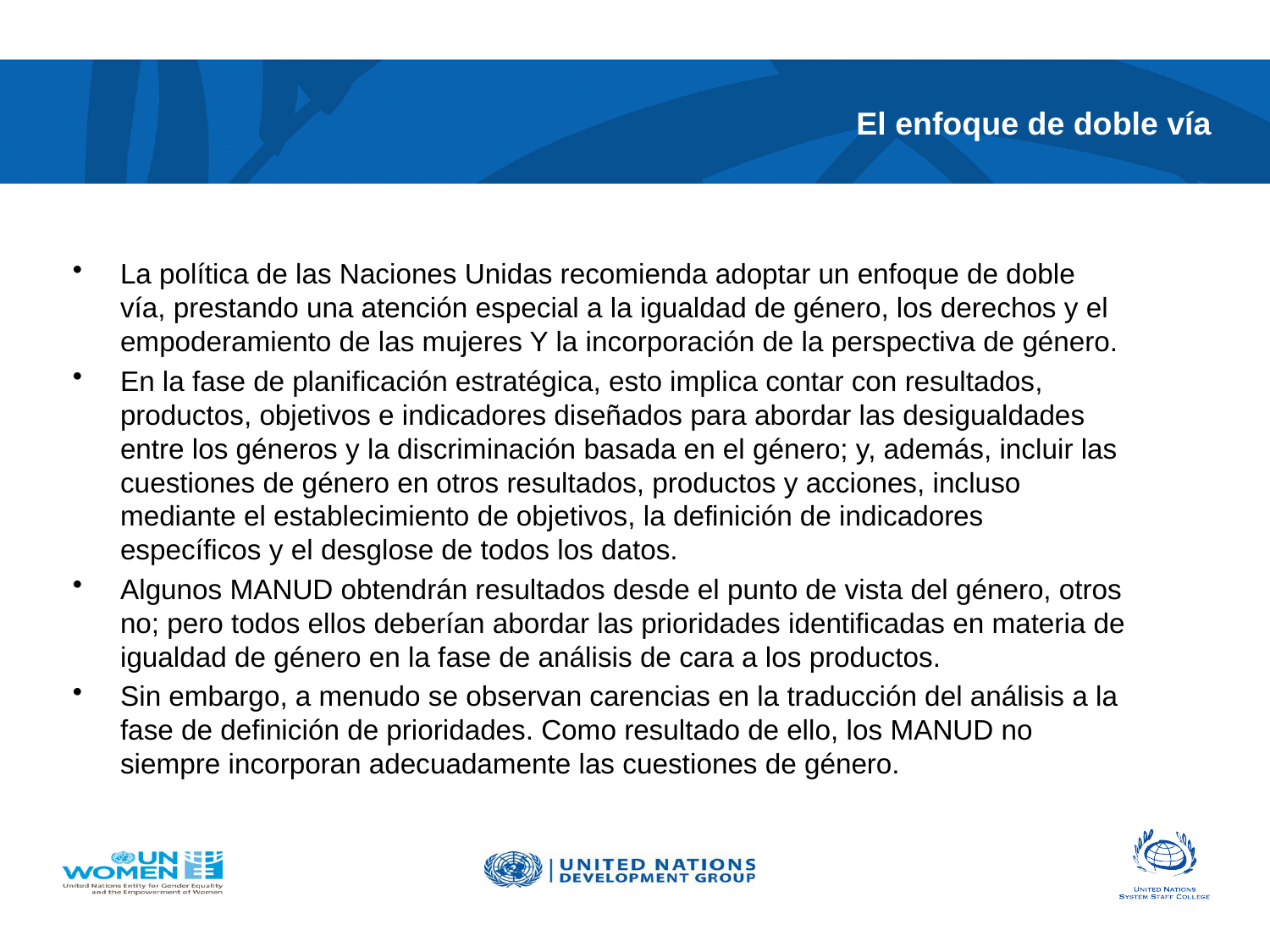

# El enfoque de doble vía
La política de las Naciones Unidas recomienda adoptar un enfoque de doble vía, prestando una atención especial a la igualdad de género, los derechos y el empoderamiento de las mujeres Y la incorporación de la perspectiva de género.
En la fase de planificación estratégica, esto implica contar con resultados, productos, objetivos e indicadores diseñados para abordar las desigualdades entre los géneros y la discriminación basada en el género; y, además, incluir las cuestiones de género en otros resultados, productos y acciones, incluso mediante el establecimiento de objetivos, la definición de indicadores específicos y el desglose de todos los datos.
Algunos MANUD obtendrán resultados desde el punto de vista del género, otros no; pero todos ellos deberían abordar las prioridades identificadas en materia de igualdad de género en la fase de análisis de cara a los productos.
Sin embargo, a menudo se observan carencias en la traducción del análisis a la fase de definición de prioridades. Como resultado de ello, los MANUD no siempre incorporan adecuadamente las cuestiones de género.